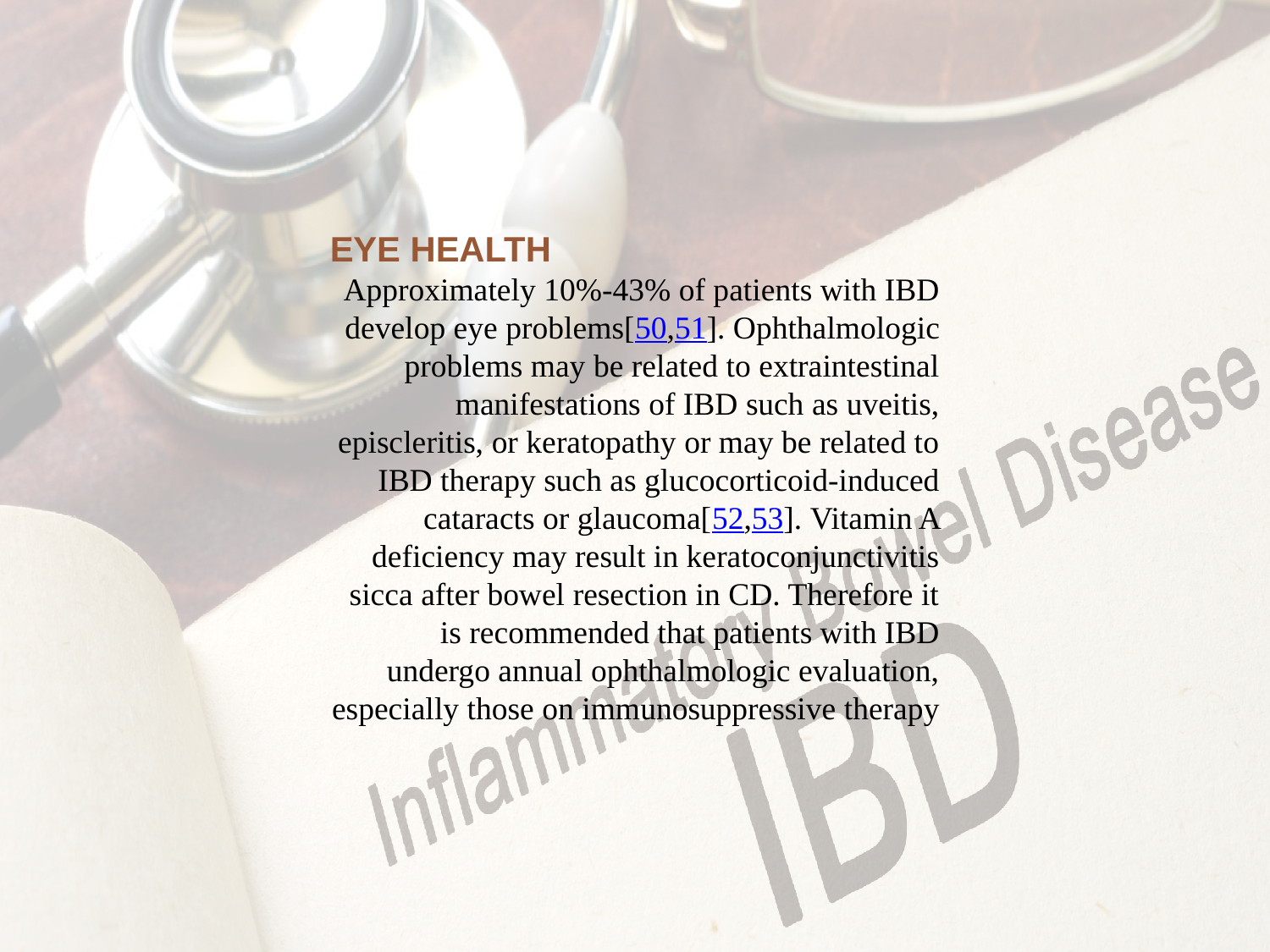

EYE HEALTH
Approximately 10%-43% of patients with IBD develop eye problems[50,51]. Ophthalmologic problems may be related to extraintestinal manifestations of IBD such as uveitis, episcleritis, or keratopathy or may be related to IBD therapy such as glucocorticoid-induced cataracts or glaucoma[52,53]. Vitamin A deficiency may result in keratoconjunctivitis sicca after bowel resection in CD. Therefore it is recommended that patients with IBD undergo annual ophthalmologic evaluation, especially those on immunosuppressive therapy